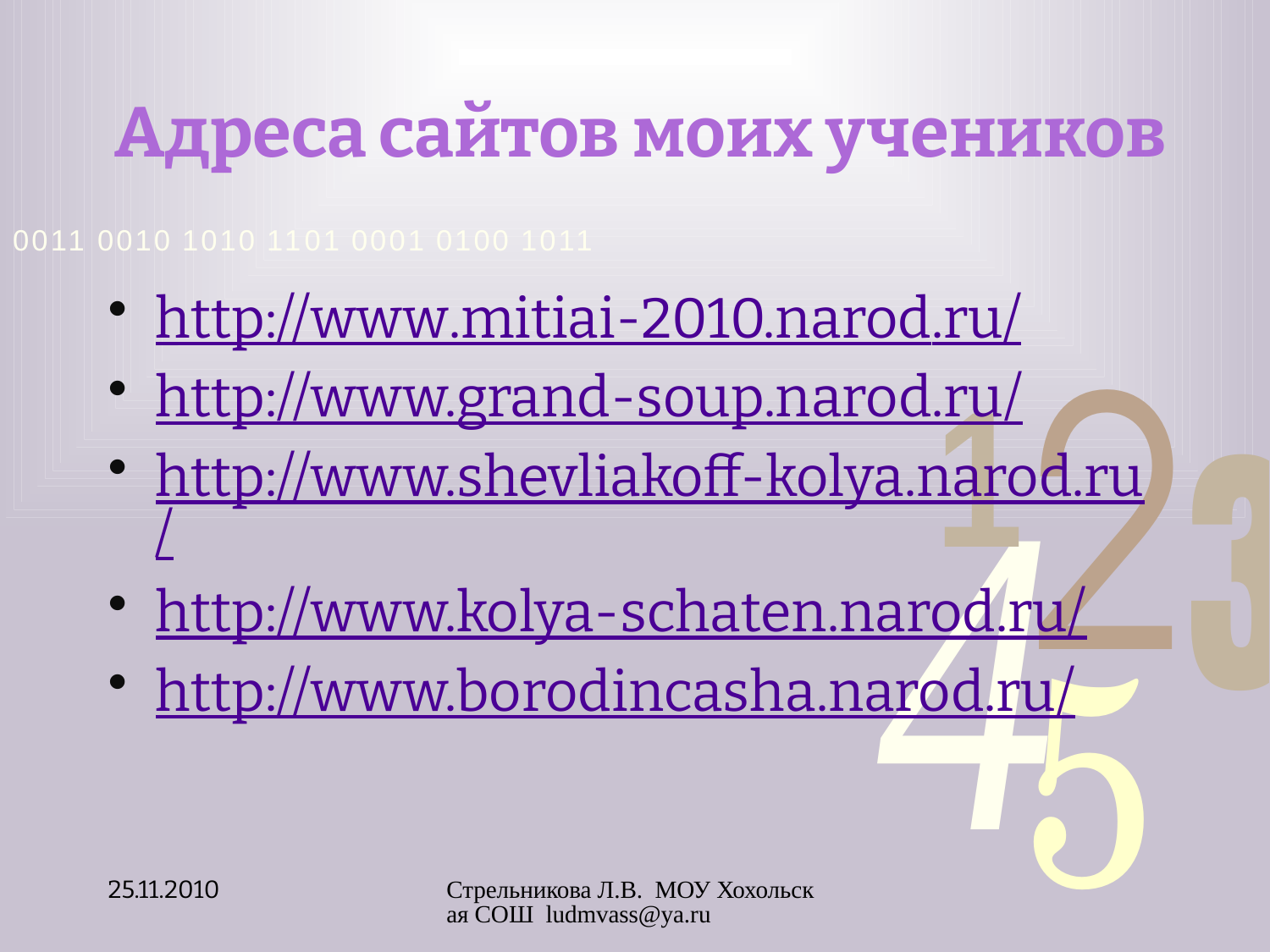

# Адреса сайтов моих учеников
http://www.mitiai-2010.narod.ru/
http://www.grand-soup.narod.ru/
http://www.shevliakoff-kolya.narod.ru/
http://www.kolya-schaten.narod.ru/
http://www.borodincasha.narod.ru/

25.11.2010
Стрельникова Л.В.  МОУ Хохольская СОШ  ludmvass@ya.ru